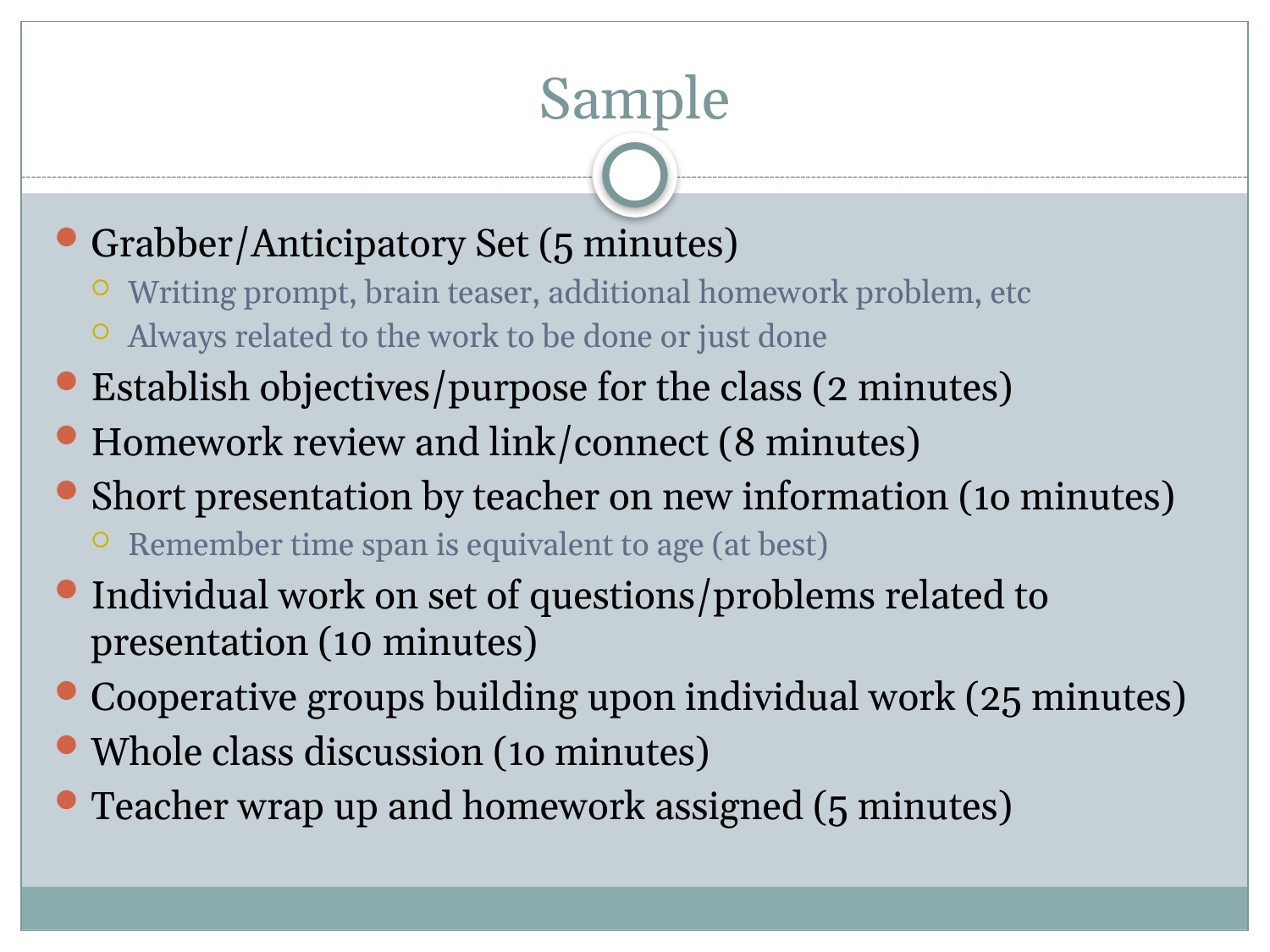

# Sample
Grabber/Anticipatory Set (5 minutes)
Writing prompt, brain teaser, additional homework problem, etc
Always related to the work to be done or just done
Establish objectives/purpose for the class (2 minutes)
Homework review and link/connect (8 minutes)
Short presentation by teacher on new information (1o minutes)
Remember time span is equivalent to age (at best)
Individual work on set of questions/problems related to presentation (10 minutes)
Cooperative groups building upon individual work (25 minutes)
Whole class discussion (1o minutes)
Teacher wrap up and homework assigned (5 minutes)